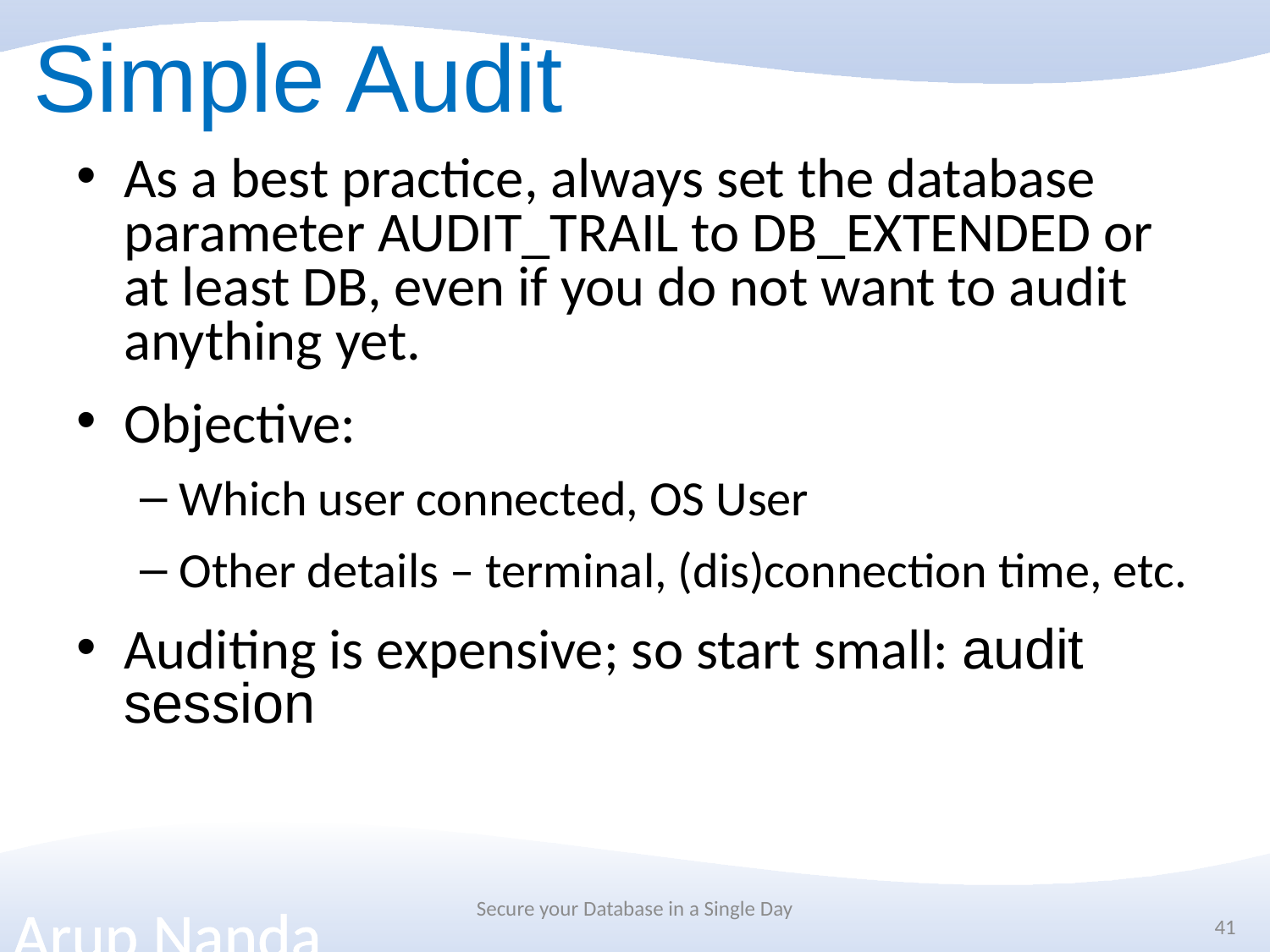

# Simple Audit
As a best practice, always set the database parameter AUDIT_TRAIL to DB_EXTENDED or at least DB, even if you do not want to audit anything yet.
Objective:
Which user connected, OS User
Other details – terminal, (dis)connection time, etc.
Auditing is expensive; so start small: audit session
Secure your Database in a Single Day
41